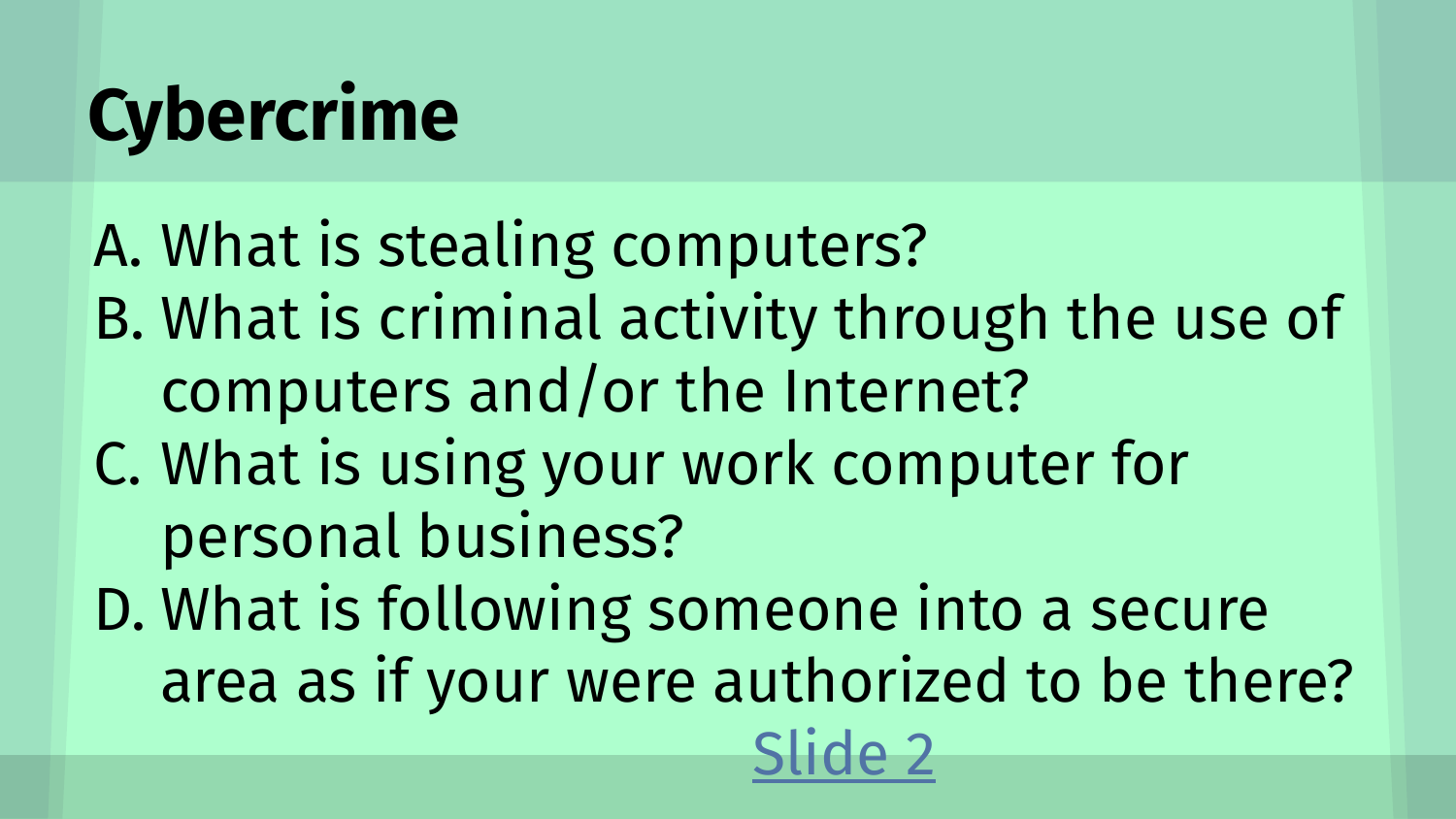

# Cybercrime
What is stealing computers?
What is criminal activity through the use of computers and/or the Internet?
What is using your work computer for personal business?
What is following someone into a secure area as if your were authorized to be there?                                      Slide 2